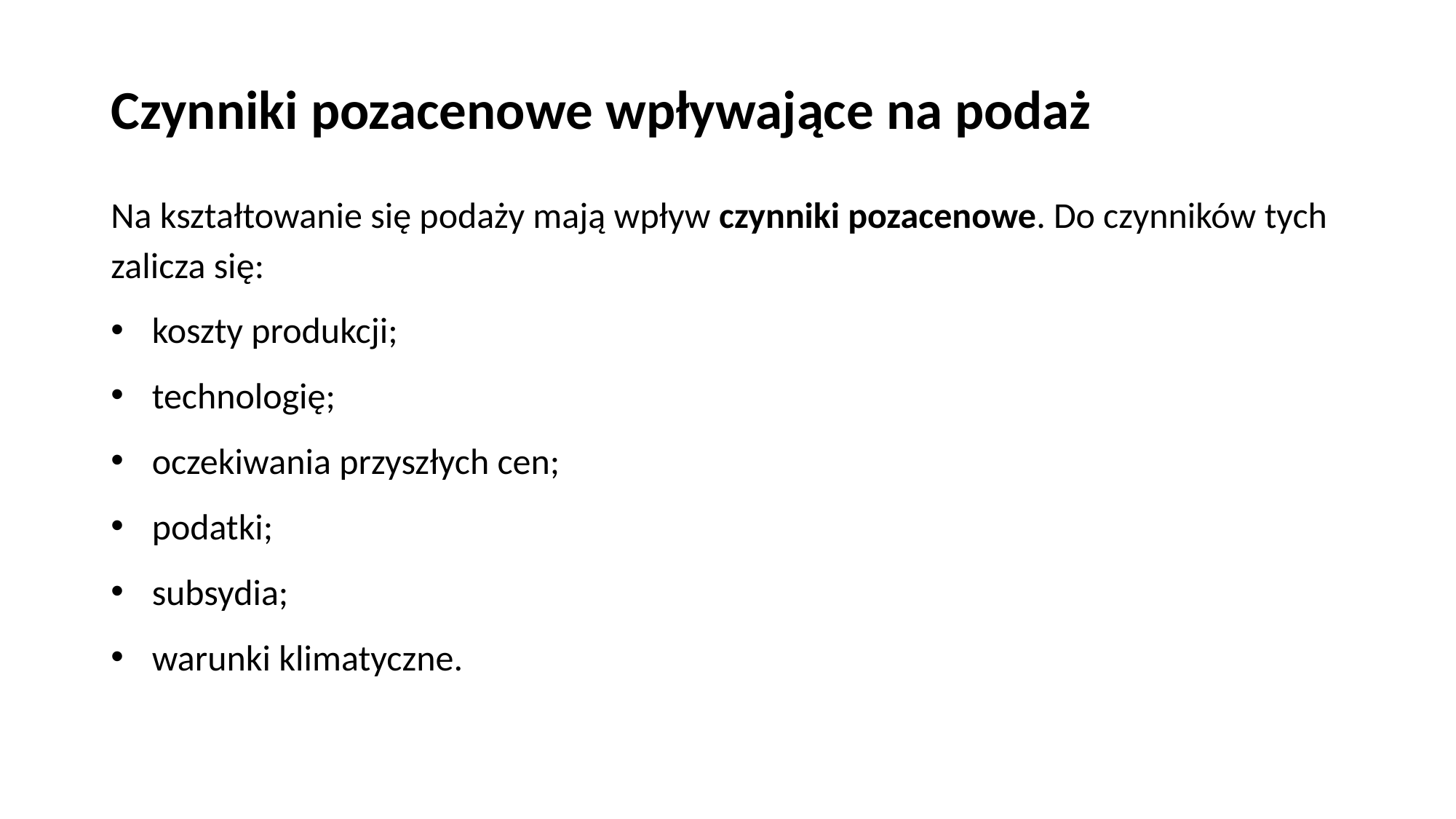

# Czynniki pozacenowe wpływające na podaż
Na kształtowanie się podaży mają wpływ czynniki pozacenowe. Do czynników tych zalicza się:
koszty produkcji;
technologię;
oczekiwania przyszłych cen;
podatki;
subsydia;
warunki klimatyczne.